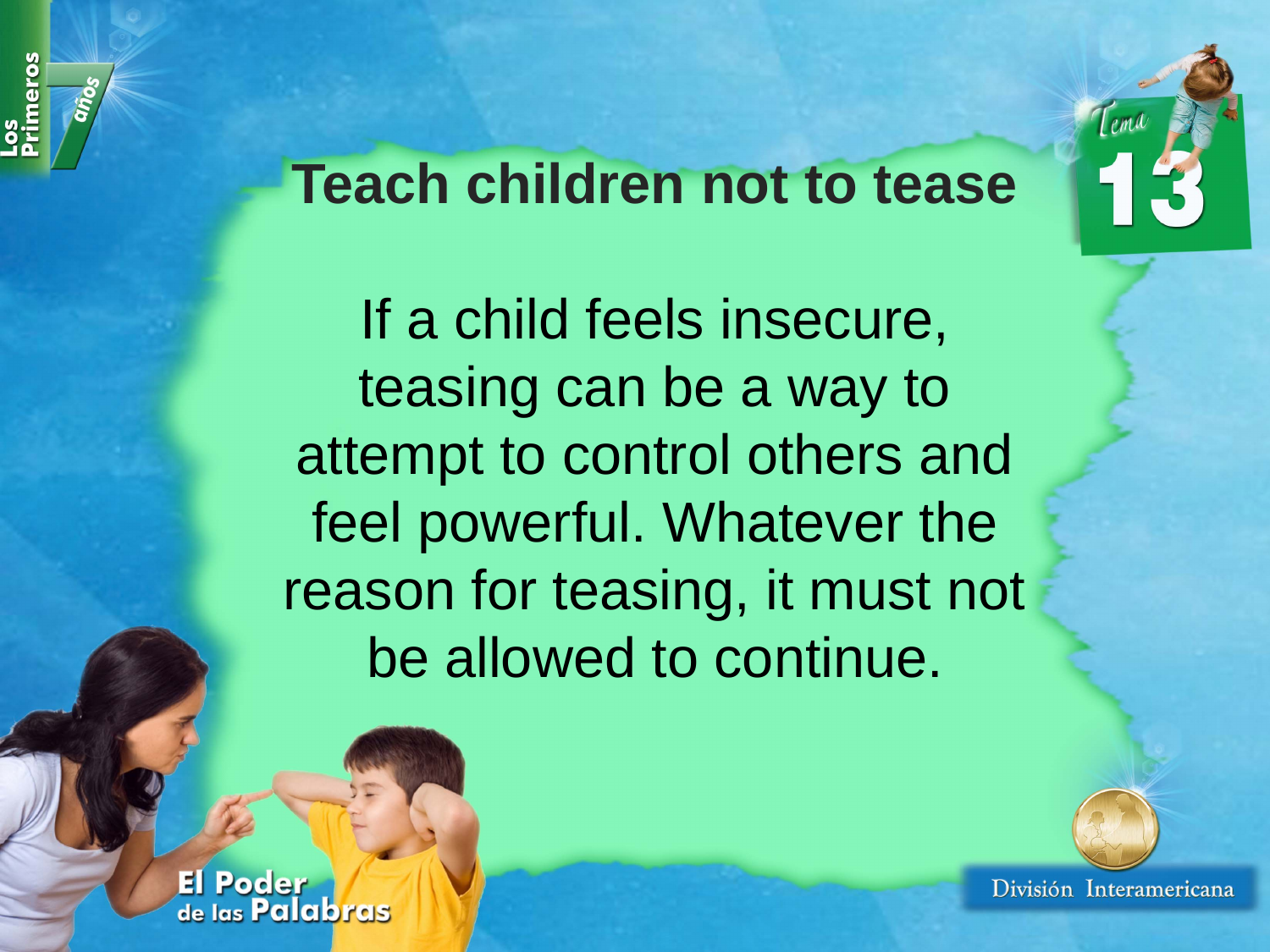

Teach children not to tease

If a child feels insecure, teasing can be a way to attempt to control others and feel powerful. Whatever the reason for teasing, it must not be allowed to continue.